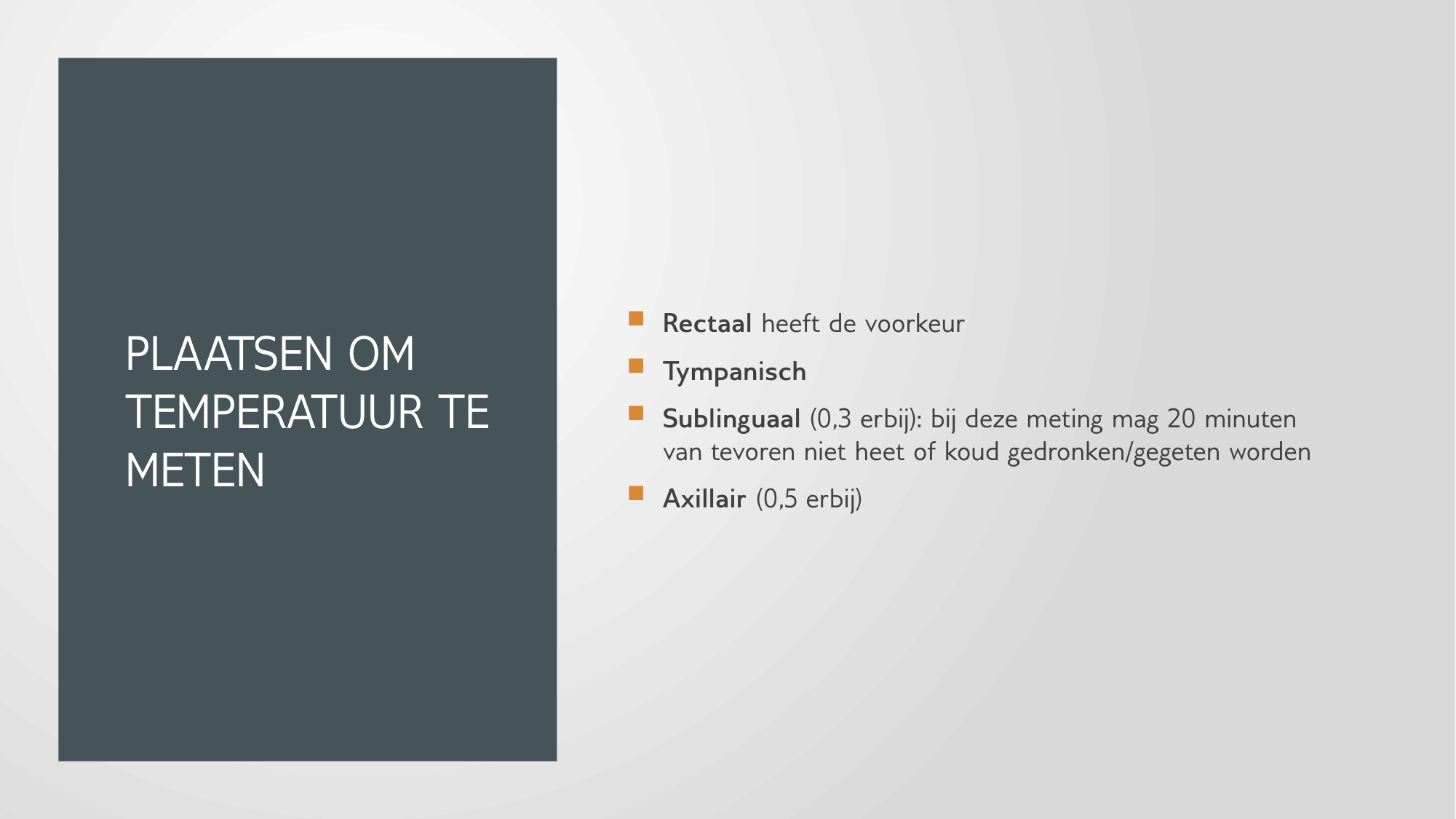

# Plaatsen om temperatuur te meten
Rectaal heeft de voorkeur
Tympanisch
Sublinguaal (0,3 erbij): bij deze meting mag 20 minuten van tevoren niet heet of koud gedronken/gegeten worden
Axillair (0,5 erbij)